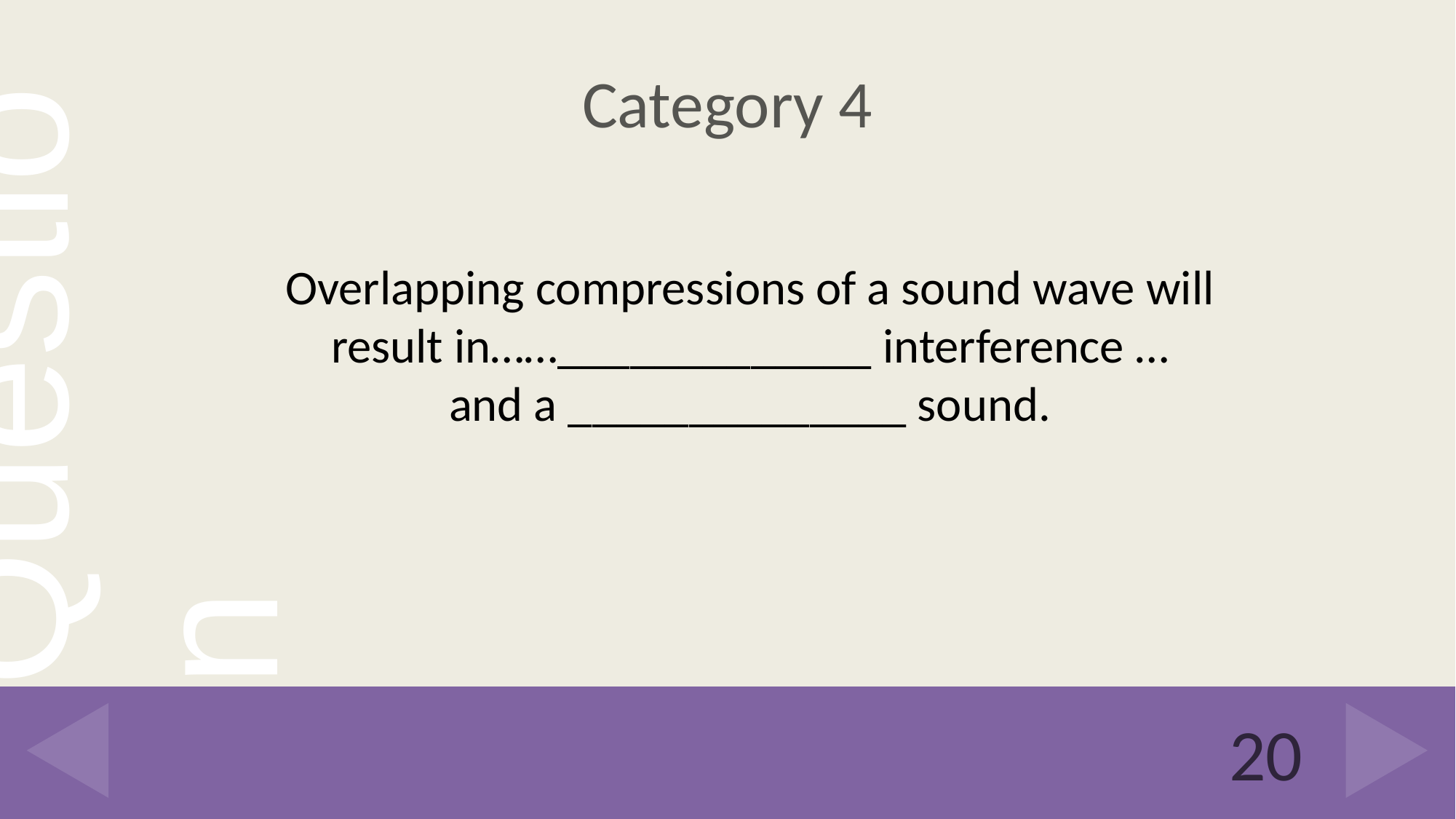

# Category 4
Overlapping compressions of a sound wave will result in……_____________ interference …
and a ______________ sound.
20